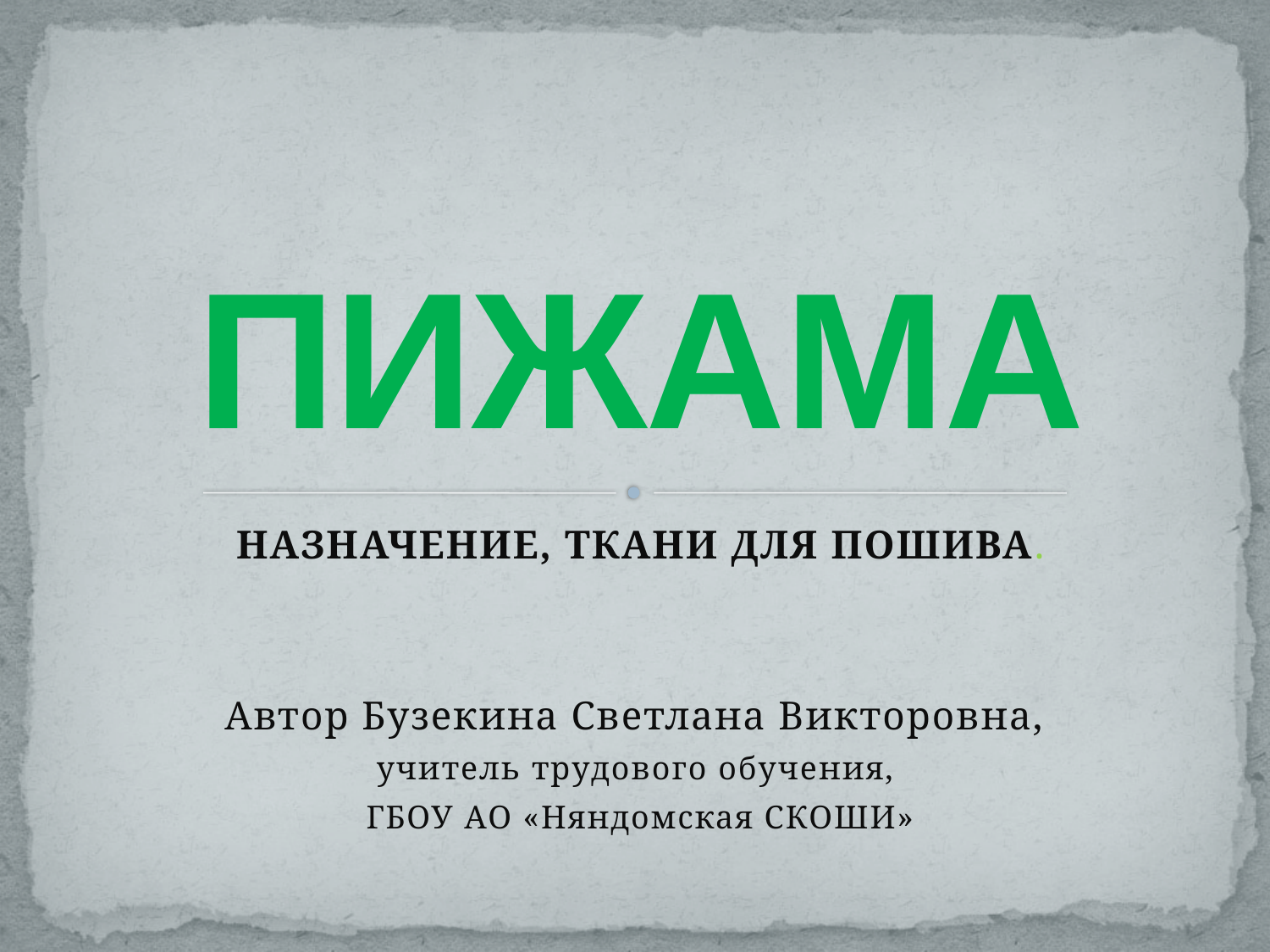

# ПИЖАМА
НАЗНАЧЕНИЕ, ТКАНИ ДЛЯ ПОШИВА.

Автор Бузекина Светлана Викторовна,
учитель трудового обучения,
ГБОУ АО «Няндомская СКОШИ»